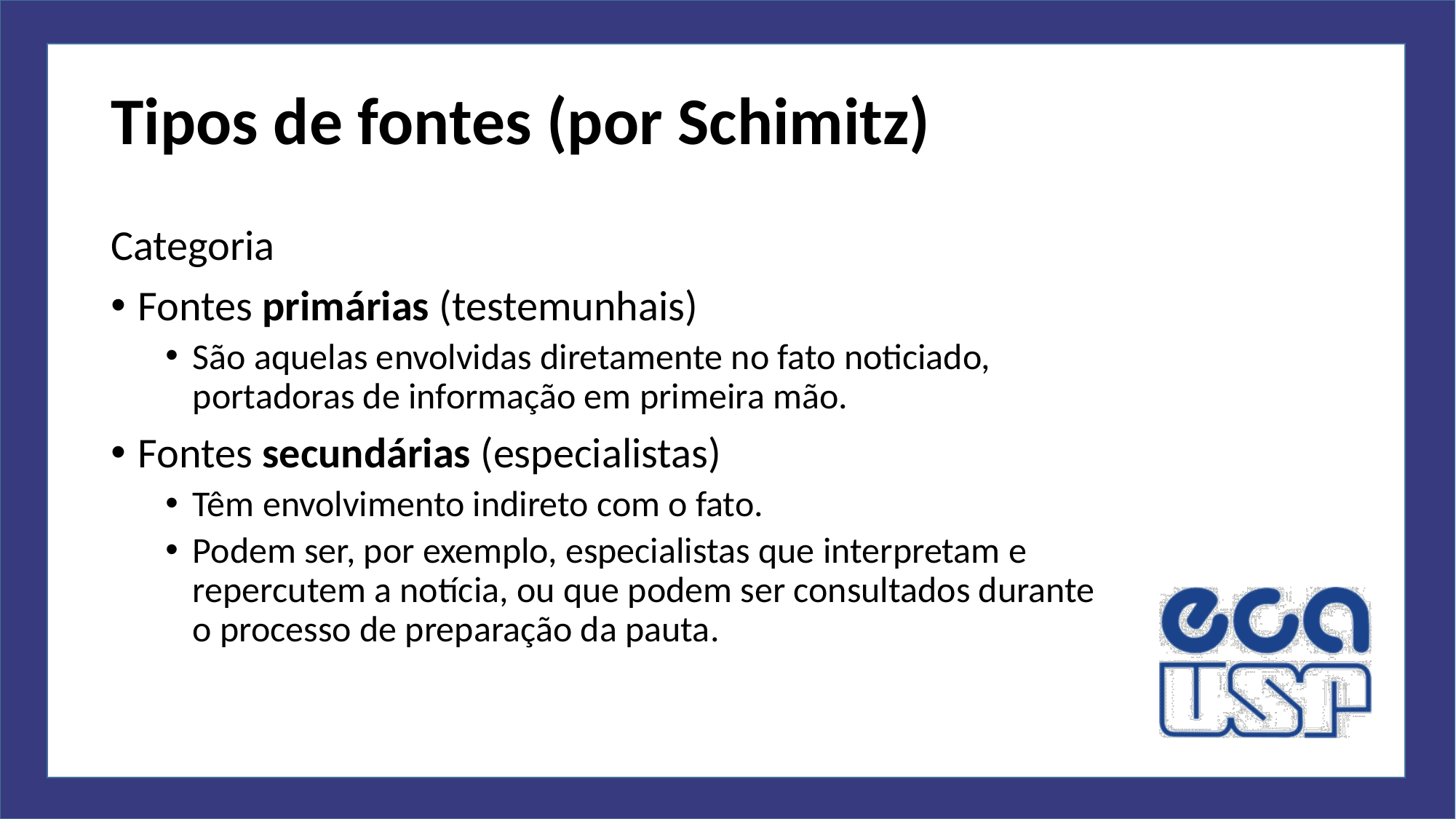

# Tipos de fontes (por Schimitz)
Categoria
Fontes primárias (testemunhais)
São aquelas envolvidas diretamente no fato noticiado, portadoras de informação em primeira mão.
Fontes secundárias (especialistas)
Têm envolvimento indireto com o fato.
Podem ser, por exemplo, especialistas que interpretam e repercutem a notícia, ou que podem ser consultados durante o processo de preparação da pauta.